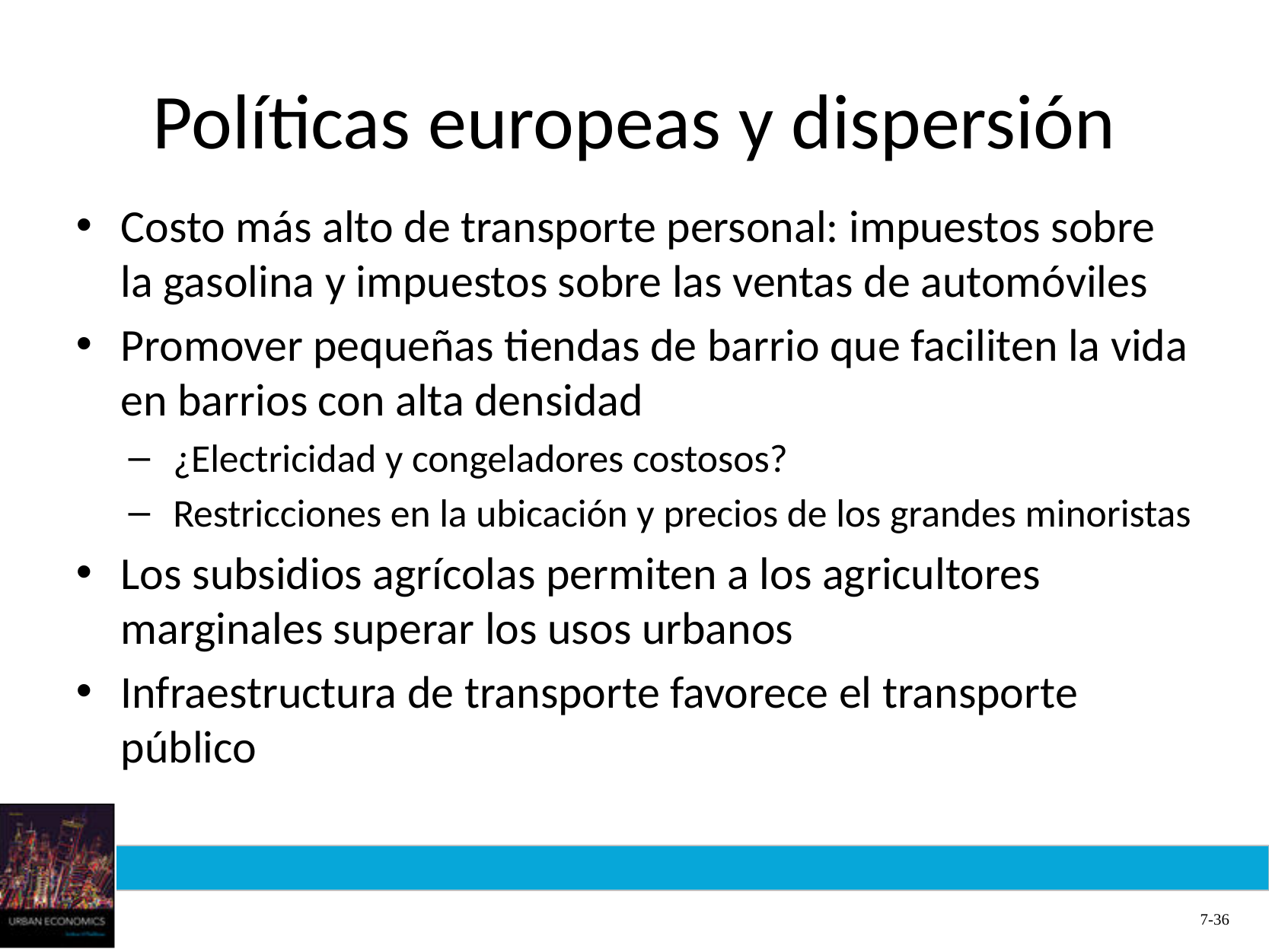

# Políticas europeas y dispersión
Costo más alto de transporte personal: impuestos sobre la gasolina y impuestos sobre las ventas de automóviles
Promover pequeñas tiendas de barrio que faciliten la vida en barrios con alta densidad
¿Electricidad y congeladores costosos?
Restricciones en la ubicación y precios de los grandes minoristas
Los subsidios agrícolas permiten a los agricultores marginales superar los usos urbanos
Infraestructura de transporte favorece el transporte público
7-36